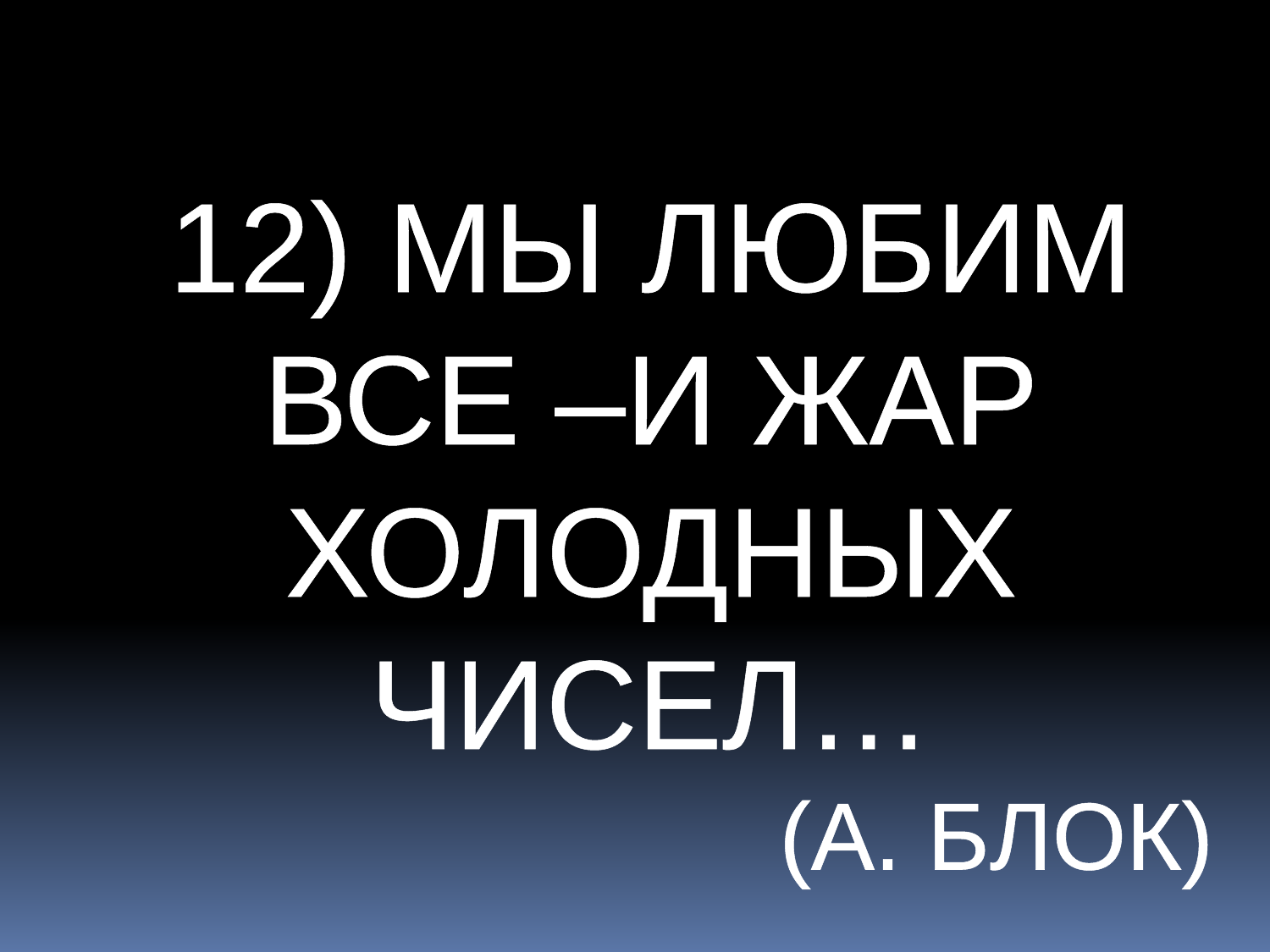

12) МЫ ЛЮБИМ ВСЕ –И ЖАР ХОЛОДНЫХ ЧИСЕЛ…
(А. БЛОК)